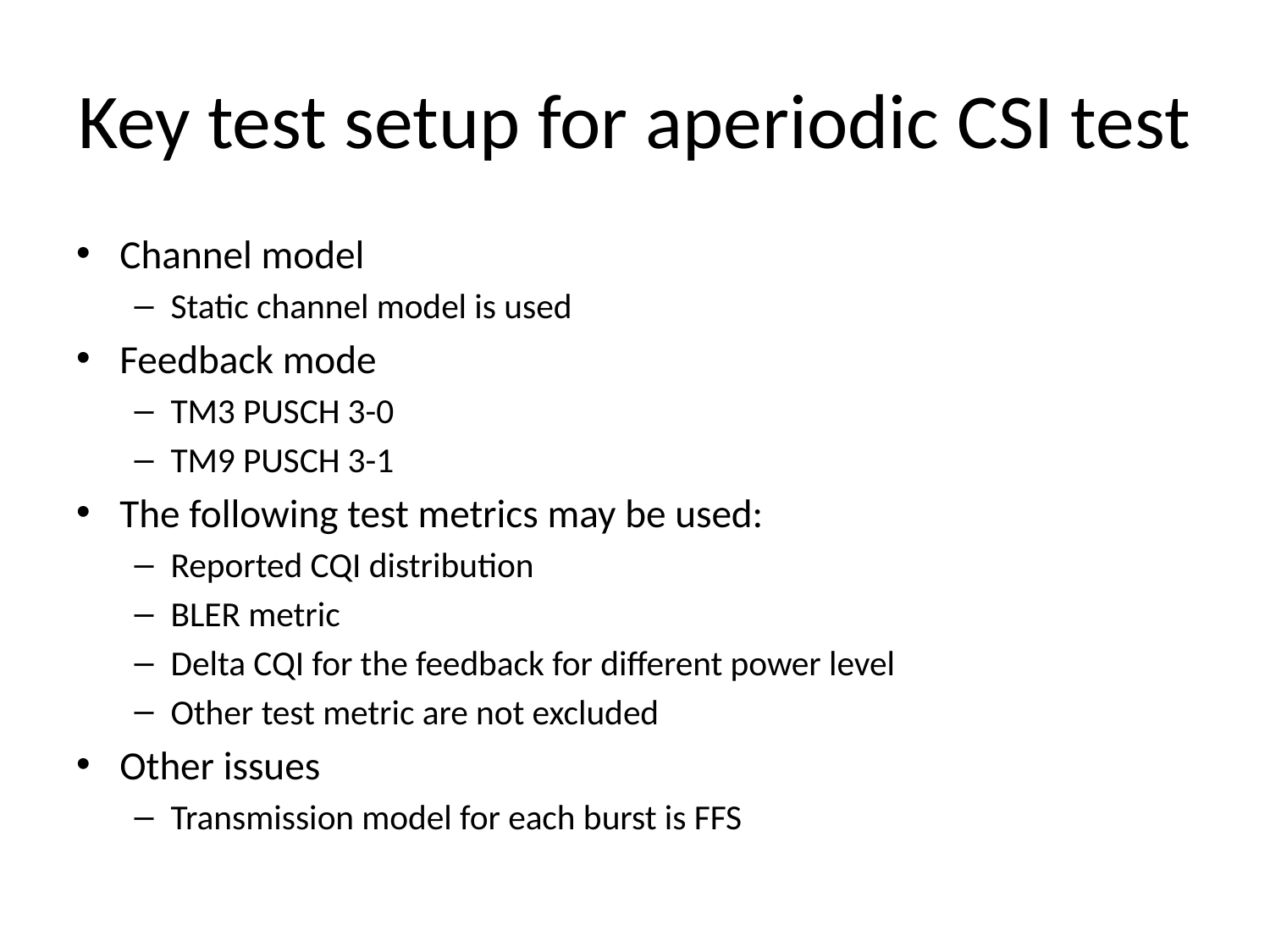

# Key test setup for aperiodic CSI test
Channel model
Static channel model is used
Feedback mode
TM3 PUSCH 3-0
TM9 PUSCH 3-1
The following test metrics may be used:
Reported CQI distribution
BLER metric
Delta CQI for the feedback for different power level
Other test metric are not excluded
Other issues
Transmission model for each burst is FFS